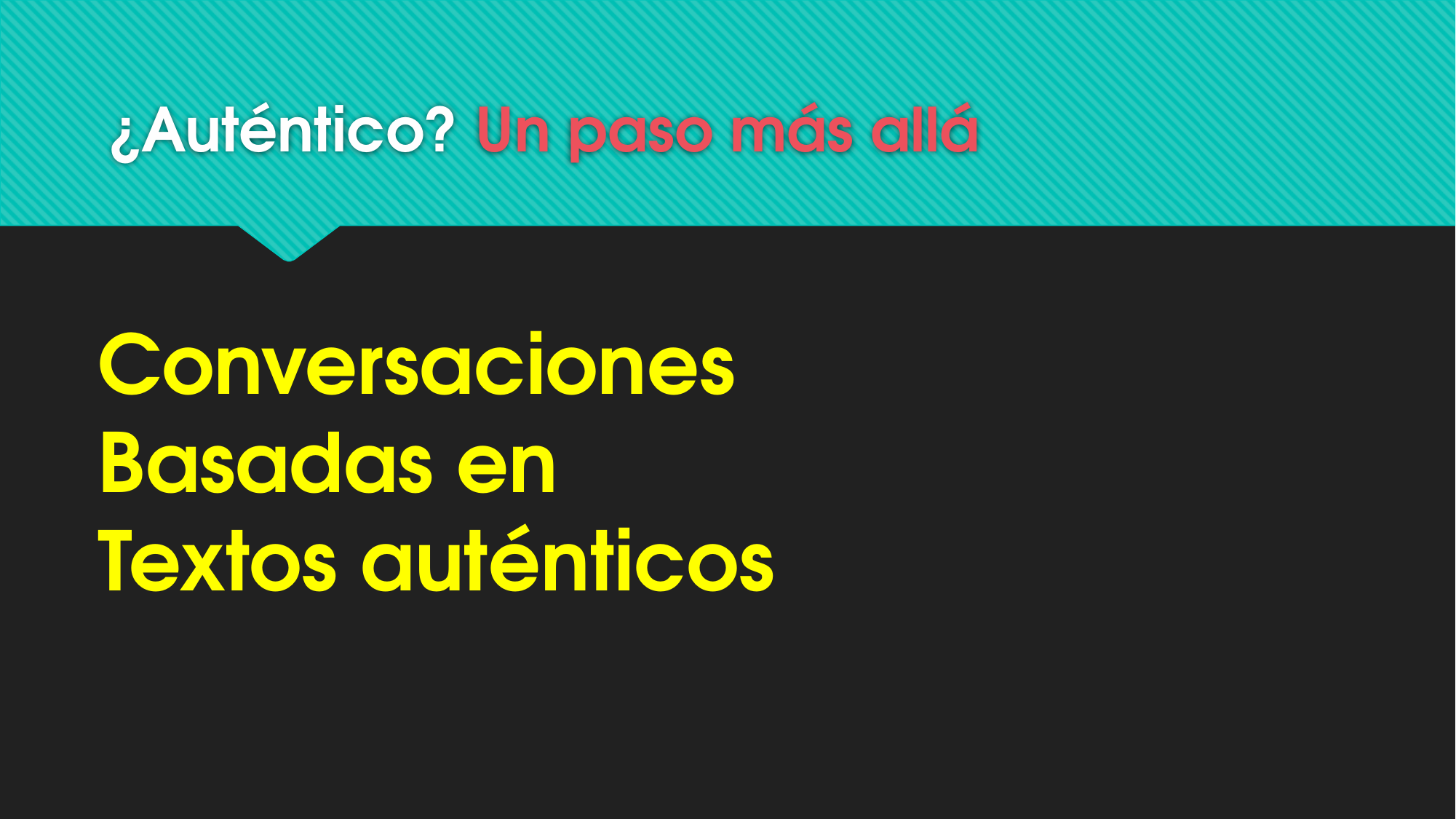

# ¿Auténtico? Un paso más allá
Conversaciones
Basadas en
Textos auténticos